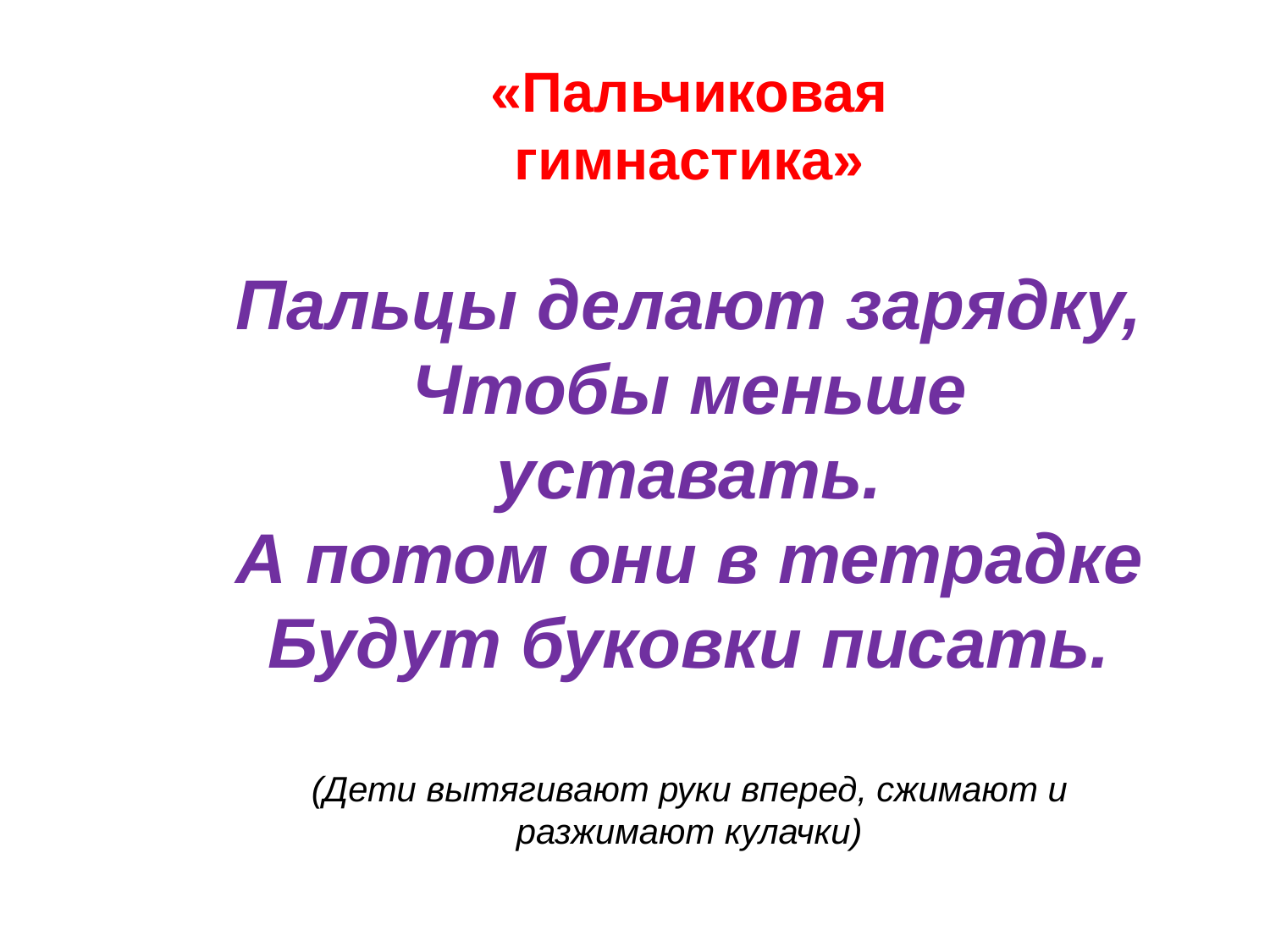

#
«Пальчиковая
гимнастика»

Пальцы делают зарядку,
Чтобы меньше уставать.
А потом они в тетрадке
Будут буковки писать.

(Дети вытягивают руки вперед, сжимают и разжимают кулачки)